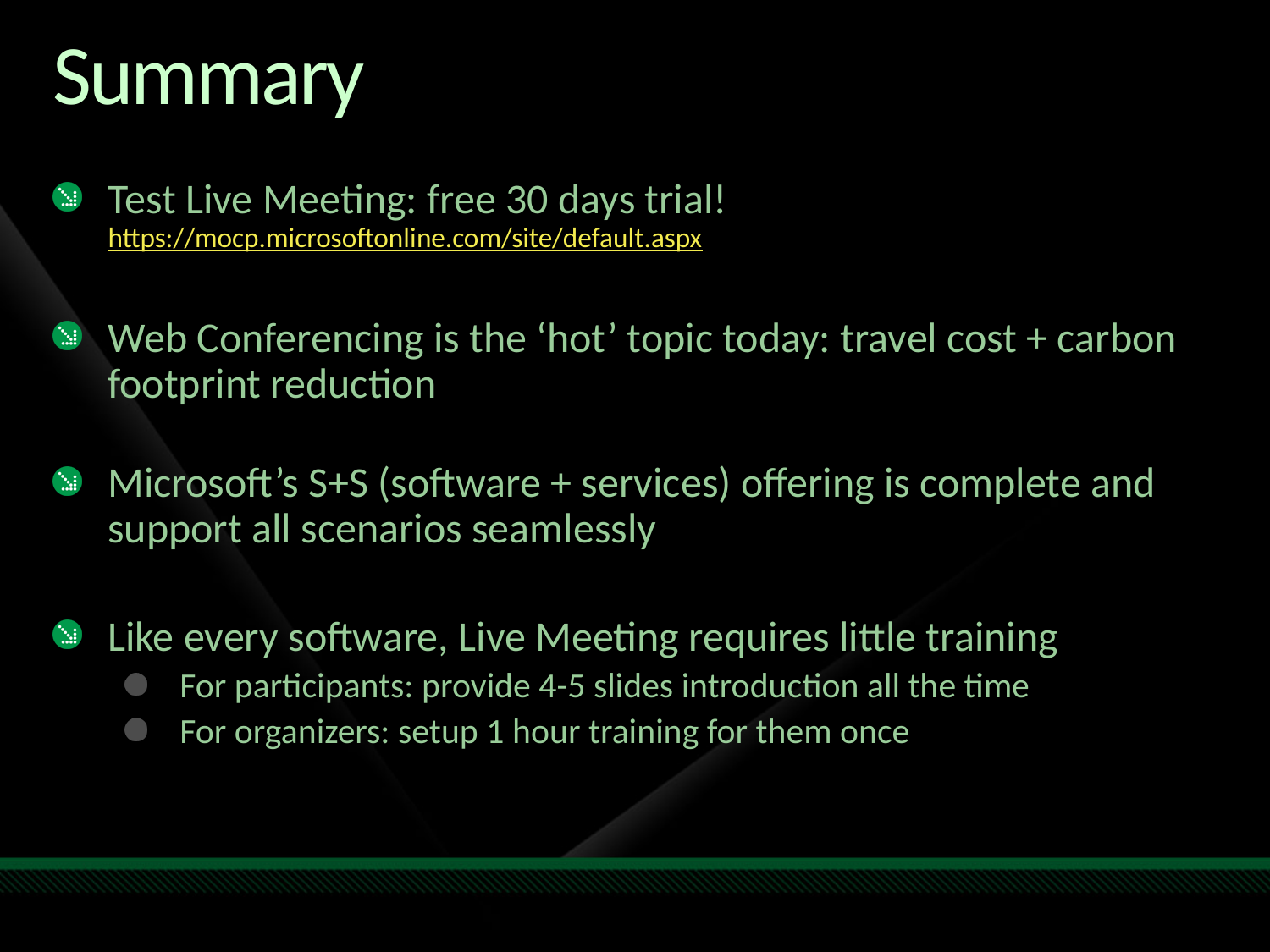

# Summary
Test Live Meeting: free 30 days trial!
https://mocp.microsoftonline.com/site/default.aspx

Web Conferencing is the ‘hot’ topic today: travel cost + carbon footprint reduction

Microsoft’s S+S (software + services) offering is complete and support all scenarios seamlessly

Like every software, Live Meeting requires little training
For participants: provide 4-5 slides introduction all the time
For organizers: setup 1 hour training for them once